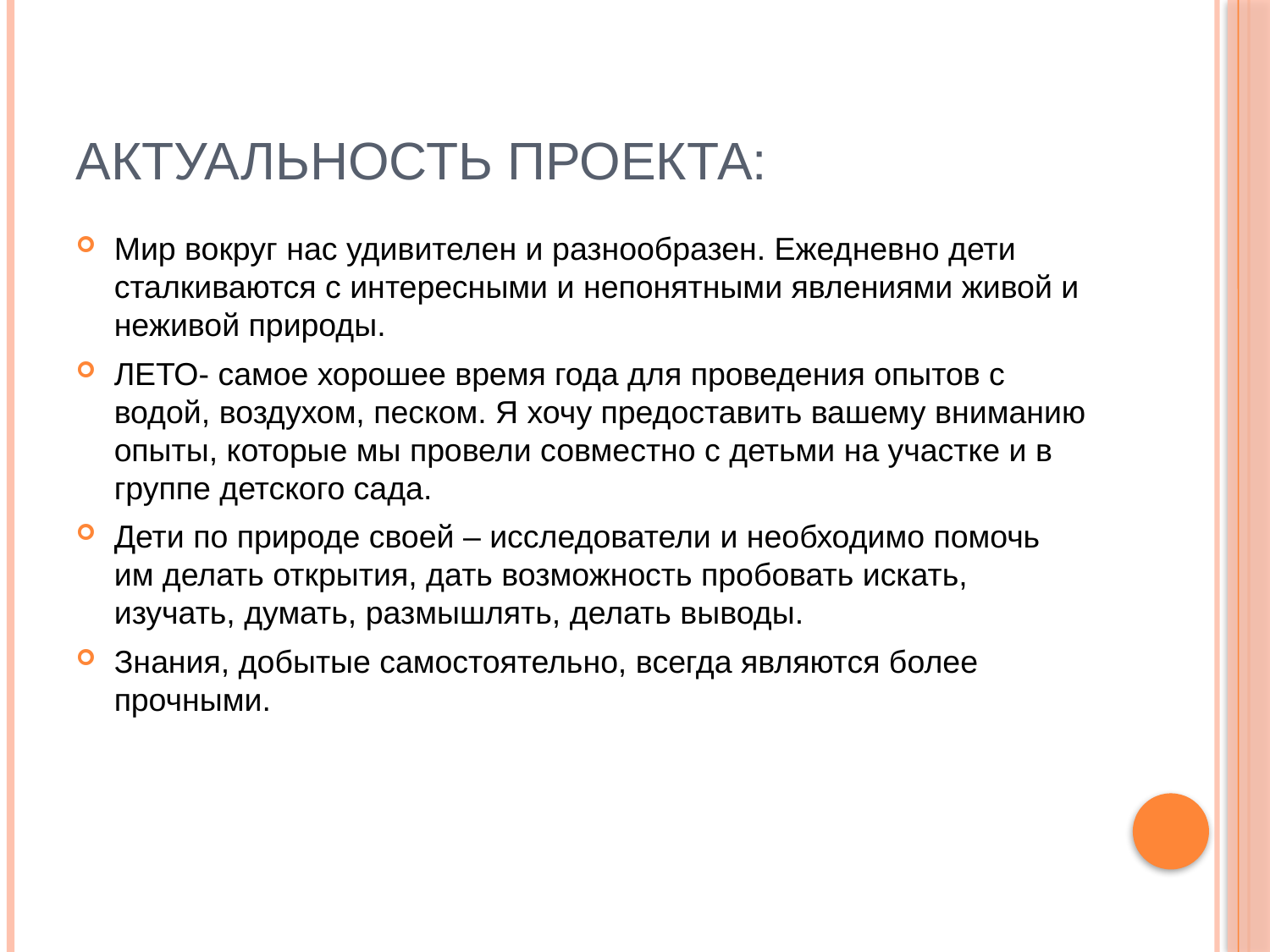

# АКТУАЛЬНОСТЬ ПРОЕКТА:
Мир вокруг нас удивителен и разнообразен. Ежедневно дети сталкиваются с интересными и непонятными явлениями живой и неживой природы.
ЛЕТО- самое хорошее время года для проведения опытов с водой, воздухом, песком. Я хочу предоставить вашему вниманию опыты, которые мы провели совместно с детьми на участке и в группе детского сада.
Дети по природе своей – исследователи и необходимо помочь им делать открытия, дать возможность пробовать искать, изучать, думать, размышлять, делать выводы.
Знания, добытые самостоятельно, всегда являются более прочными.